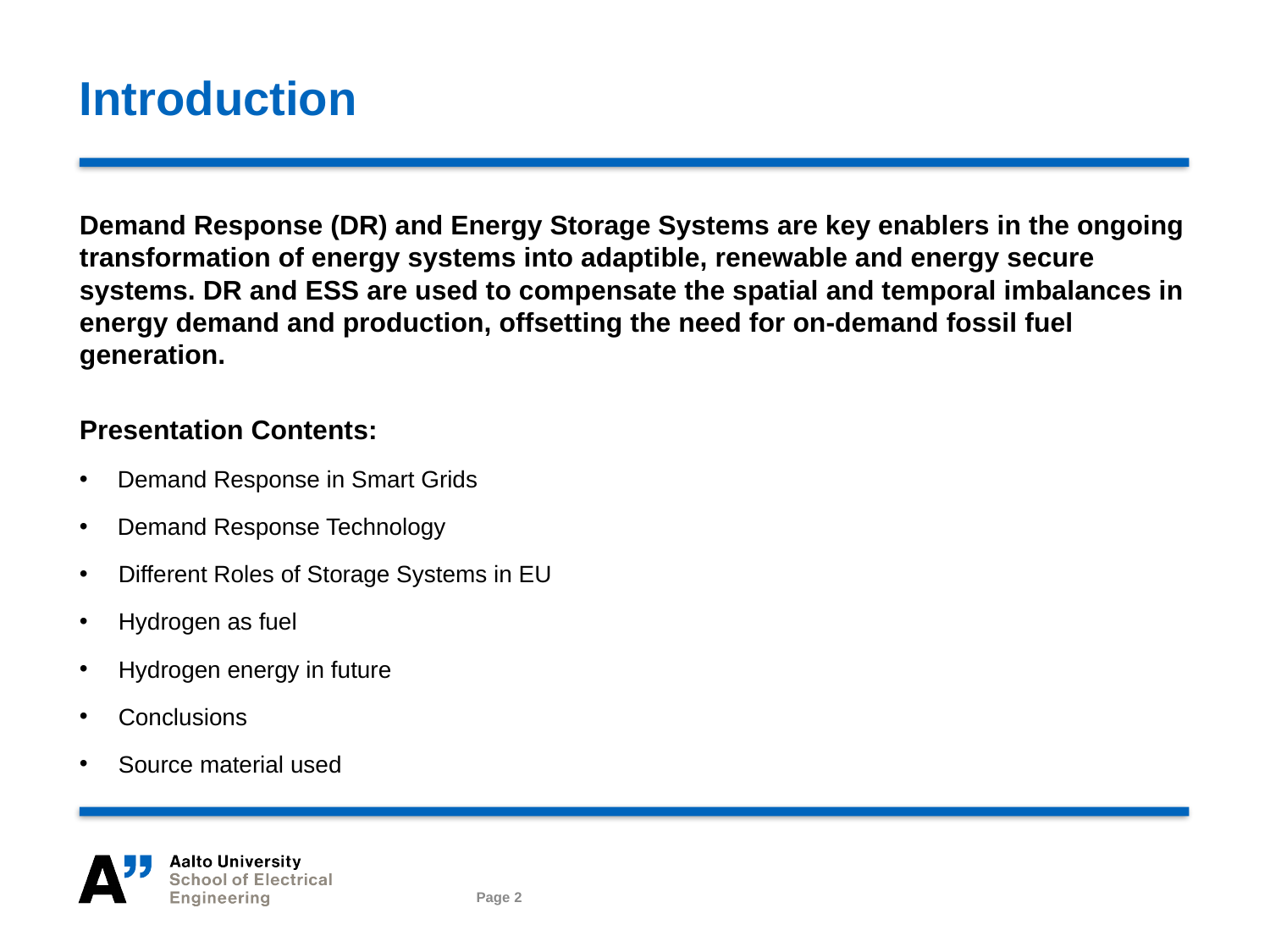

# Introduction
Demand Response (DR) and Energy Storage Systems are key enablers in the ongoing transformation of energy systems into adaptible, renewable and energy secure systems. DR and ESS are used to compensate the spatial and temporal imbalances in energy demand and production, offsetting the need for on-demand fossil fuel generation.

Presentation Contents:
Demand Response in Smart Grids
Demand Response Technology
Different Roles of Storage Systems in EU
Hydrogen as fuel
Hydrogen energy in future
Conclusions
Source material used

Page 2